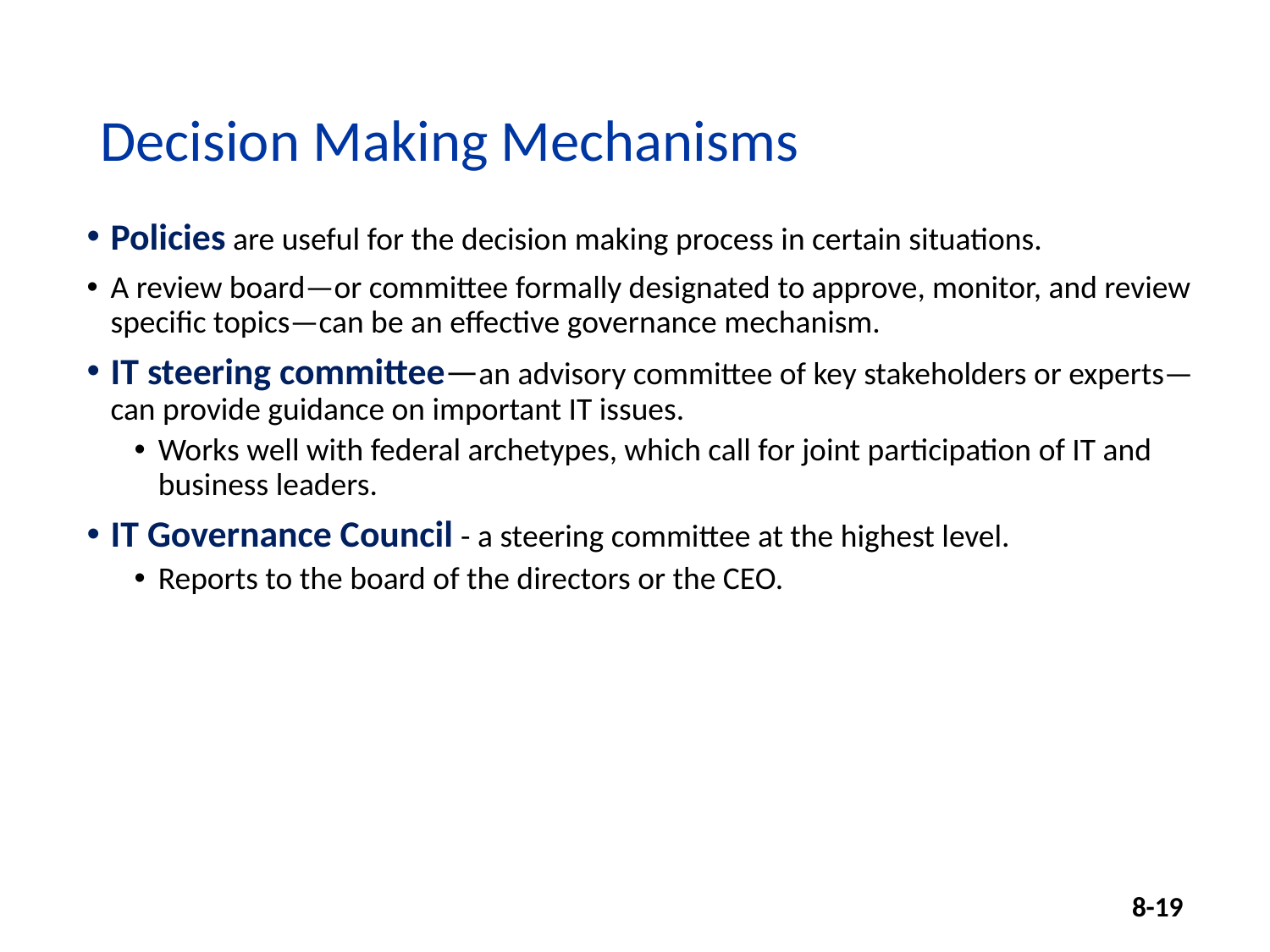

# Decision Making Mechanisms
Policies are useful for the decision making process in certain situations.
A review board—or committee formally designated to approve, monitor, and review specific topics—can be an effective governance mechanism.
IT steering committee—an advisory committee of key stakeholders or experts—can provide guidance on important IT issues.
Works well with federal archetypes, which call for joint participation of IT and business leaders.
IT Governance Council - a steering committee at the highest level.
Reports to the board of the directors or the CEO.